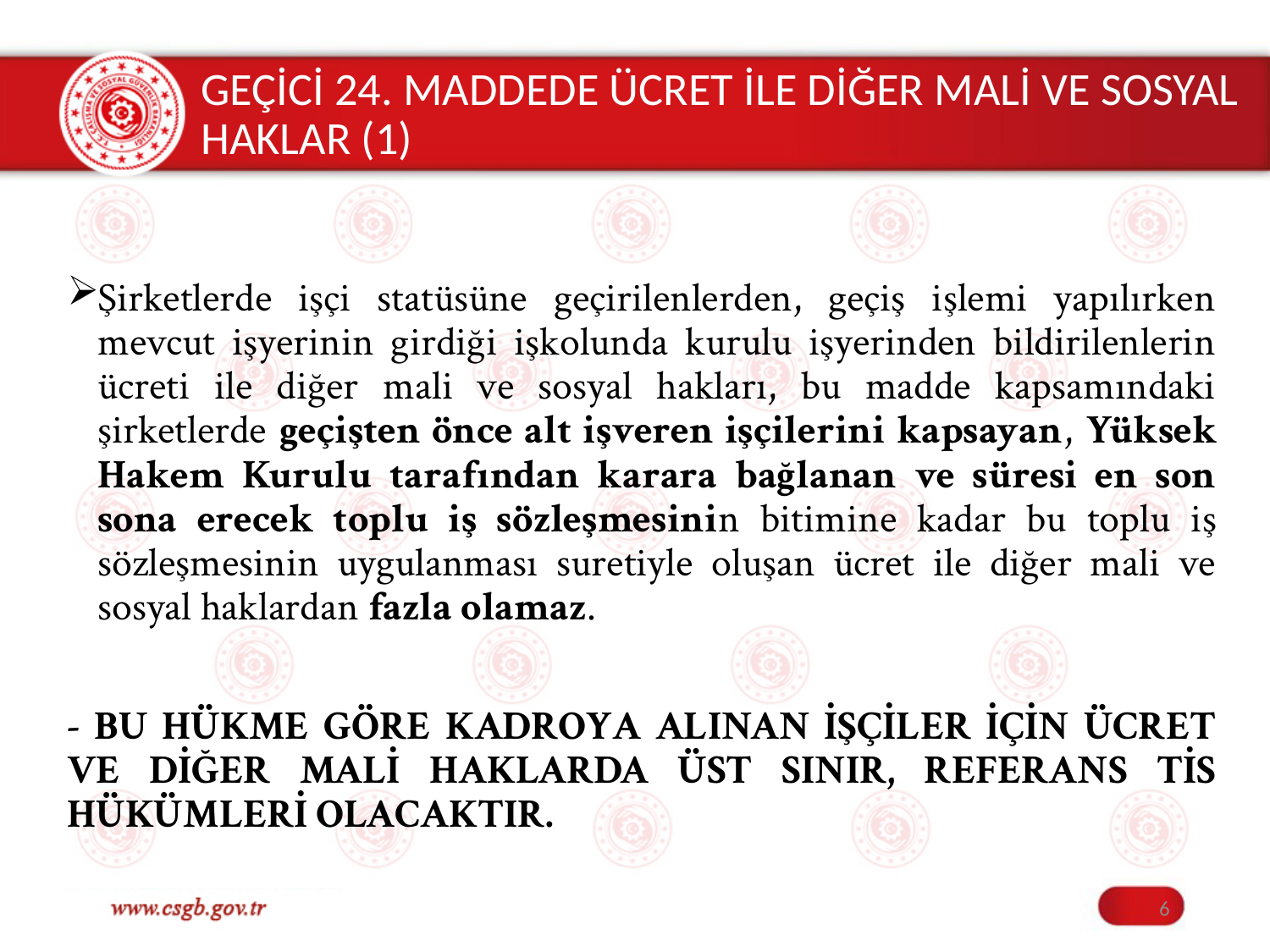

# GEÇİCİ 24. MADDEDE ÜCRET İLE DİĞER MALİ VE SOSYAL HAKLAR (1)

Şirketlerde işçi statüsüne geçirilenlerden, geçiş işlemi yapılırken mevcut işyerinin girdiği işkolunda kurulu işyerinden bildirilenlerin ücreti ile diğer mali ve sosyal hakları, bu madde kapsamındaki şirketlerde geçişten önce alt işveren işçilerini kapsayan, Yüksek Hakem Kurulu tarafından karara bağlanan ve süresi en son sona erecek toplu iş sözleşmesinin bitimine kadar bu toplu iş sözleşmesinin uygulanması suretiyle oluşan ücret ile diğer mali ve sosyal haklardan fazla olamaz.

- BU HÜKME GÖRE KADROYA ALINAN İŞÇİLER İÇİN ÜCRET VE DİĞER MALİ HAKLARDA ÜST SINIR, REFERANS TİS HÜKÜMLERİ OLACAKTIR.
6